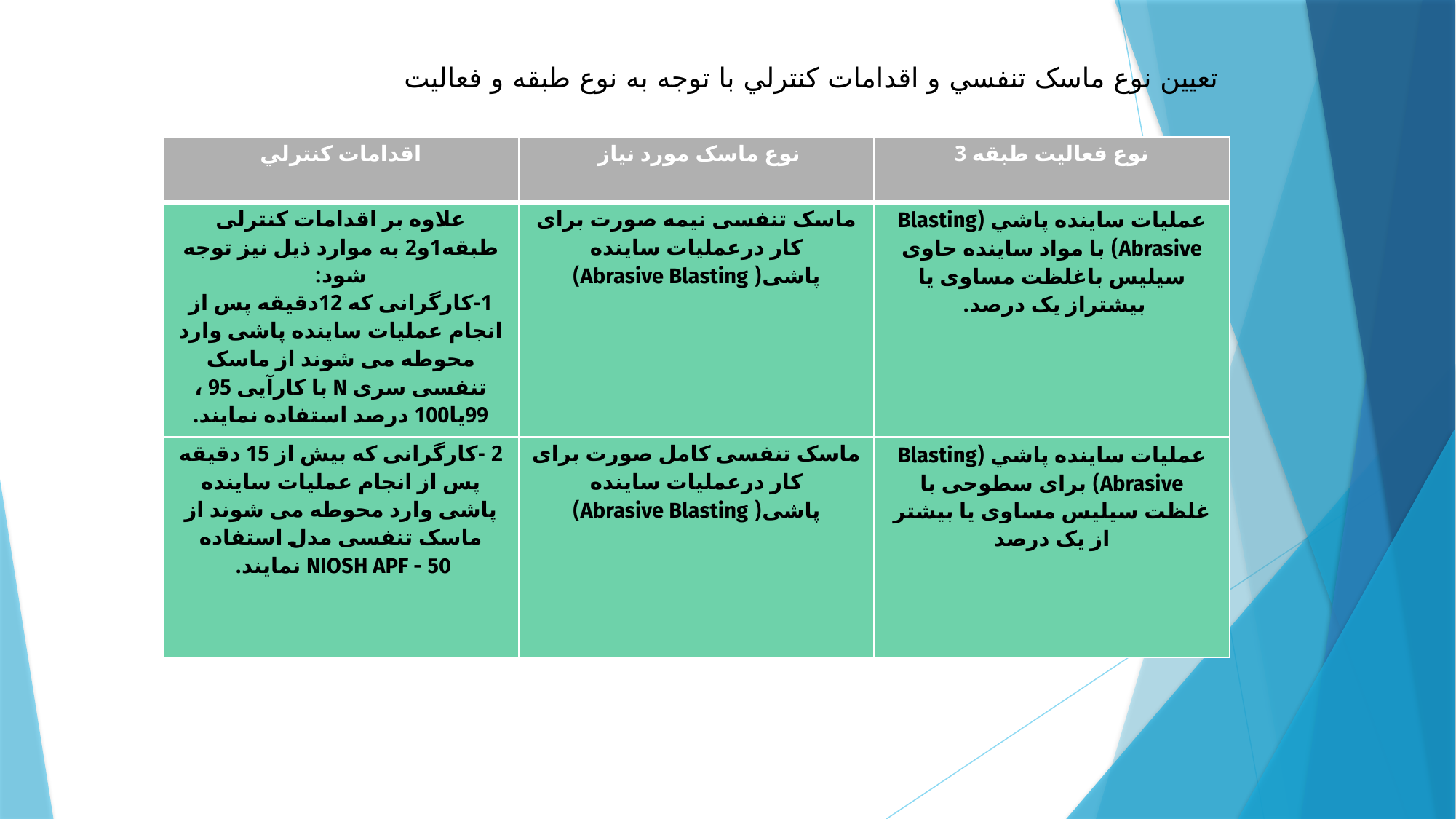

تعيين نوع ماسک تنفسي و اقدامات كنترلي با توجه به نوع طبقه و فعاليت
| اقدامات كنترلي | نوع ماسک مورد نياز | نوع فعاليت طبقه 3 |
| --- | --- | --- |
| علاوه بر اقدامات کنترلی طبقه1و2 به موارد ذیل نیز توجه شود: 1-کارگرانی که 12دقیقه پس از انجام عملیات ساينده پاشی وارد محوطه می شوند از ماسک تنفسی سری N با کارآيی 95 ، 99يا100 درصد استفاده نمايند. | ماسک تنفسی نیمه صورت برای کار درعملیات ساينده پاشی( Abrasive Blasting) | عمليات ساينده پاشي (Blasting Abrasive) با مواد ساينده حاوی سیلیس باغلظت مساوی يا بیشتراز يک درصد. |
| 2 -کارگرانی که بیش از 15 دقیقه پس از انجام عملیات ساينده پاشی وارد محوطه می شوند از ماسک تنفسی مدل استفاده NIOSH APF - 50 نمايند. | ماسک تنفسی کامل صورت برای کار درعملیات ساينده پاشی( Abrasive Blasting) | عمليات ساينده پاشي (Blasting Abrasive) برای سطوحی با غلظت سیلیس مساوی يا بیشتر از يک درصد |